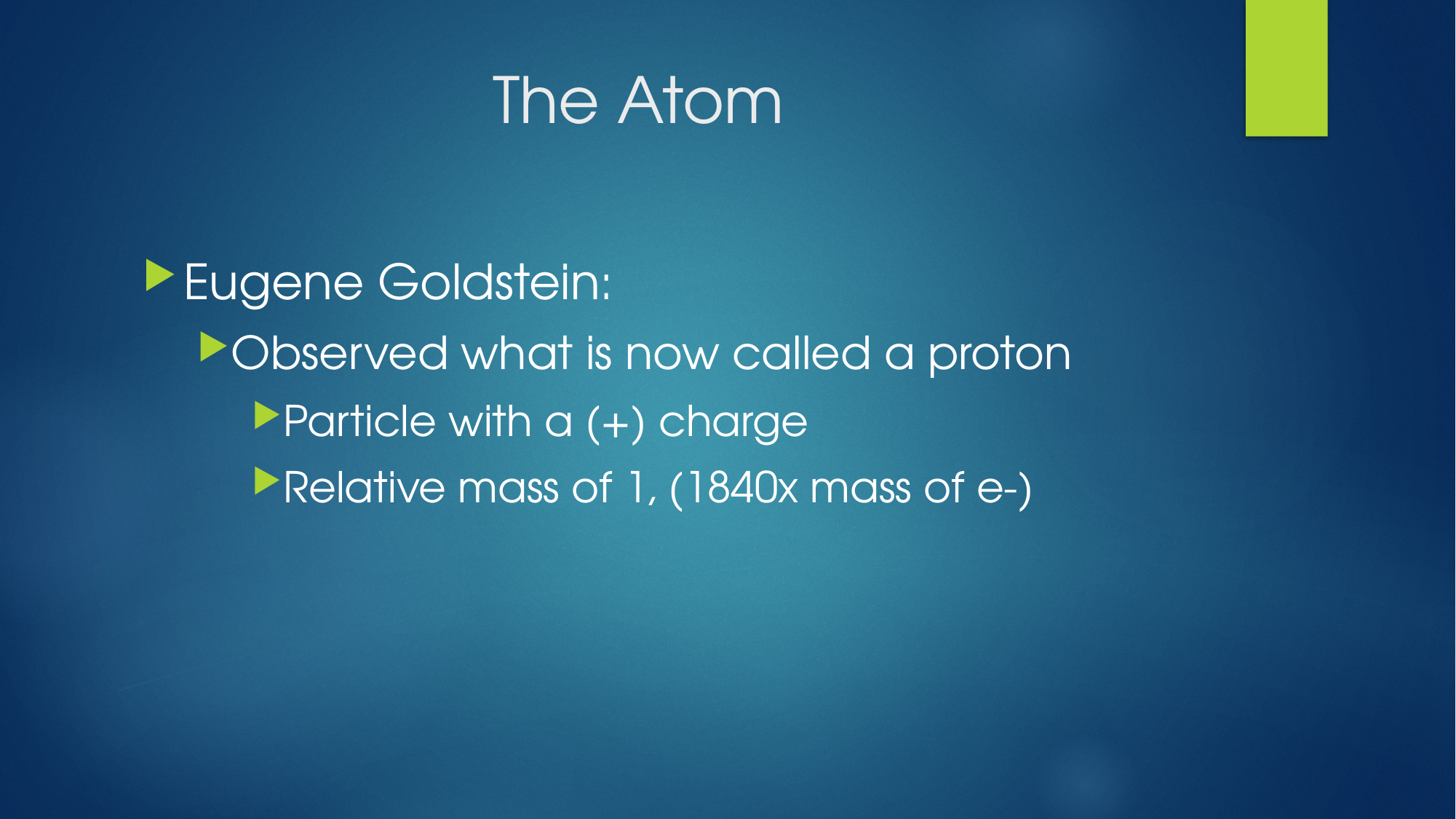

# The Atom
Eugene Goldstein:
Observed what is now called a proton
Particle with a (+) charge
Relative mass of 1, (1840x mass of e-)